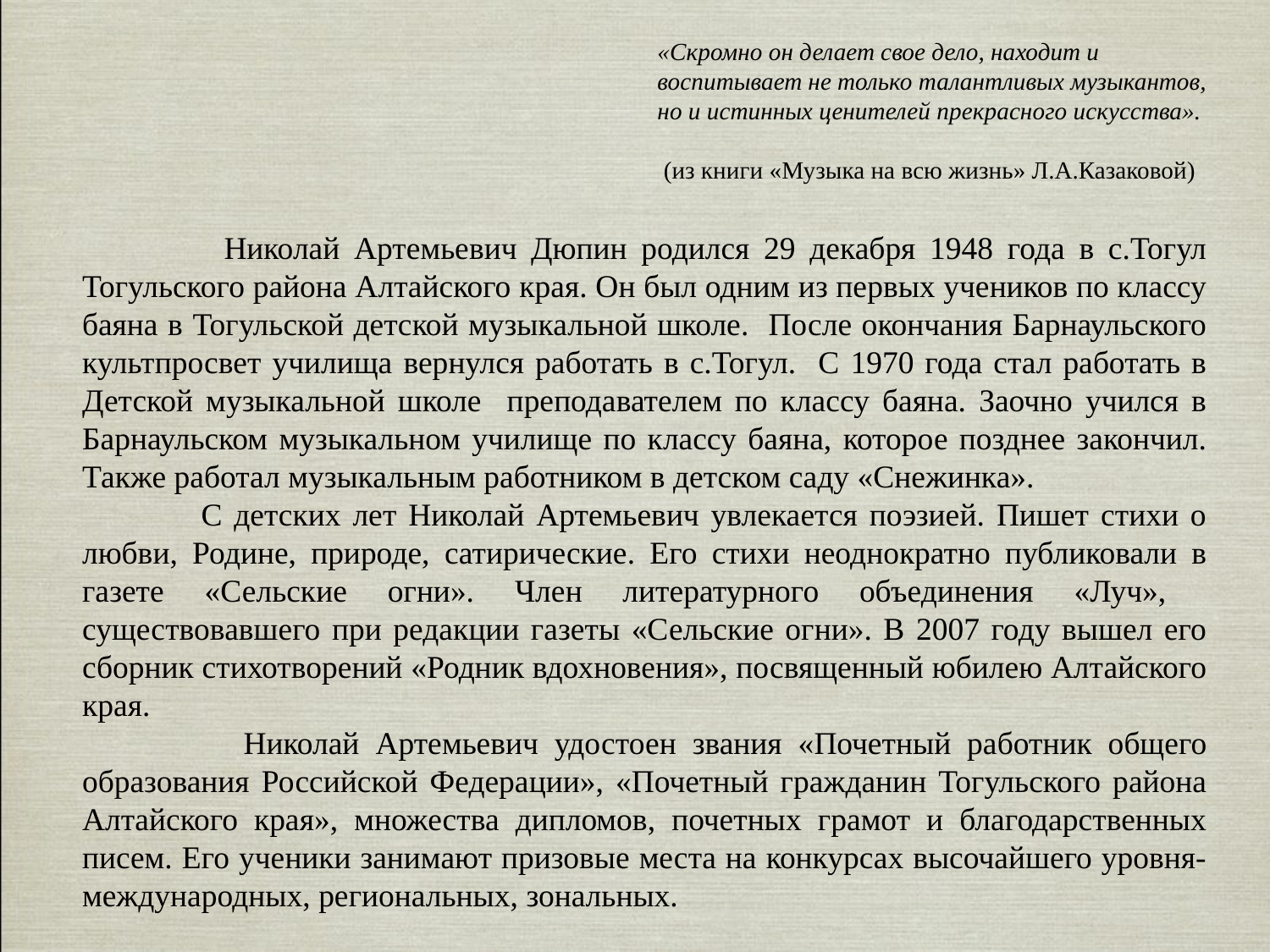

«Скромно он делает свое дело, находит и воспитывает не только талантливых музыкантов, но и истинных ценителей прекрасного искусства».

 (из книги «Музыка на всю жизнь» Л.А.Казаковой)
          Николай Артемьевич Дюпин родился 29 декабря 1948 года в с.Тогул Тогульского района Алтайского края. Он был одним из первых учеников по классу баяна в Тогульской детской музыкальной школе.  После окончания Барнаульского культпросвет училища вернулся работать в с.Тогул.  С 1970 года стал работать в Детской музыкальной школе  преподавателем по классу баяна. Заочно учился в Барнаульском музыкальном училище по классу баяна, которое позднее закончил. Также работал музыкальным работником в детском саду «Снежинка».
          С детских лет Николай Артемьевич увлекается поэзией. Пишет стихи о любви, Родине, природе, сатирические. Его стихи неоднократно публиковали в газете «Сельские огни». Член литературного объединения «Луч»,  существовавшего при редакции газеты «Сельские огни». В 2007 году вышел его сборник стихотворений «Родник вдохновения», посвященный юбилею Алтайского края.
          Николай Артемьевич удостоен звания «Почетный работник общего образования Российской Федерации», «Почетный гражданин Тогульского района Алтайского края», множества дипломов, почетных грамот и благодарственных писем. Его ученики занимают призовые места на конкурсах высочайшего уровня- международных, региональных, зональных.